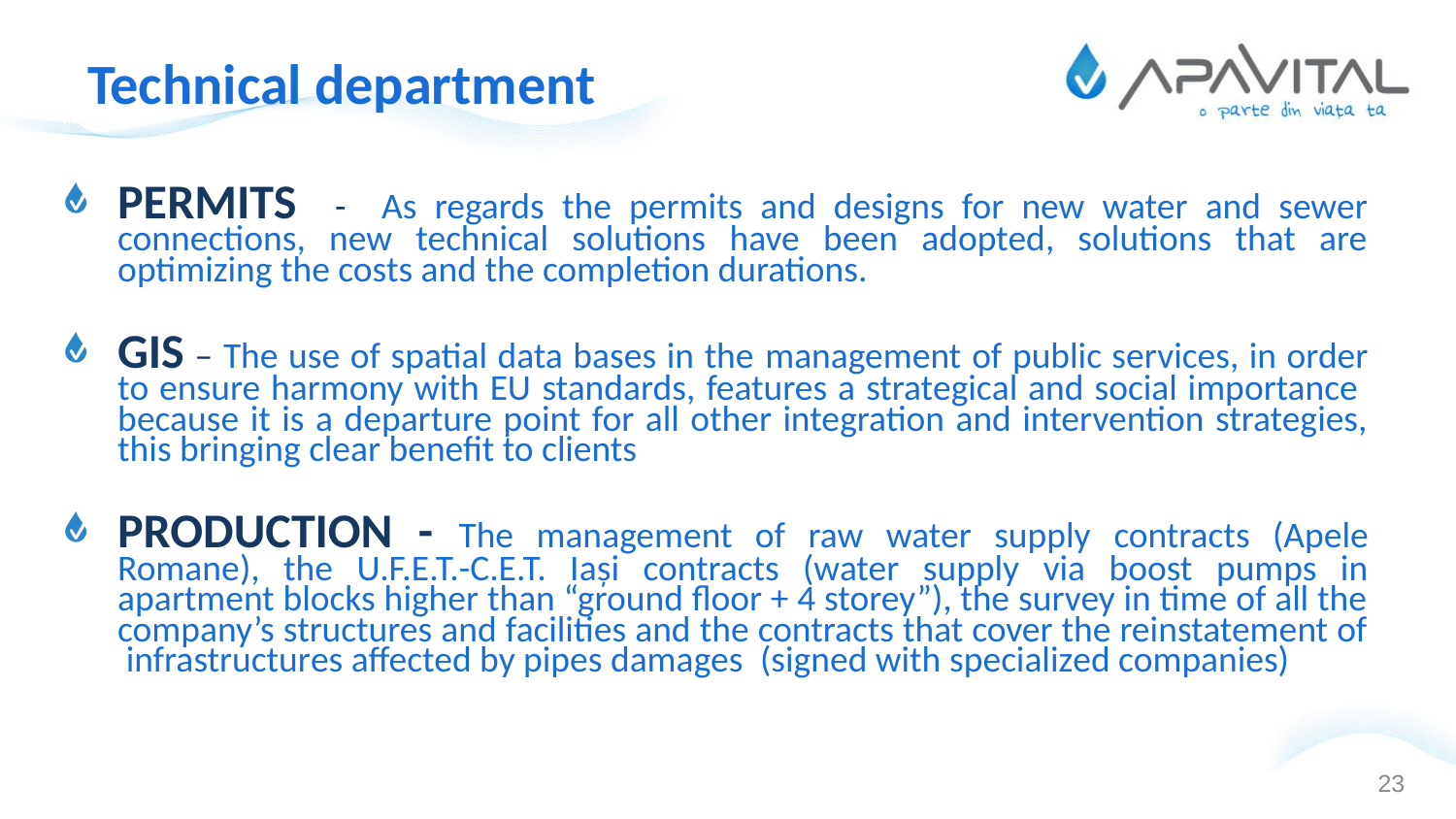

# Technical department
PERMITS  -  As regards the permits and designs for new water and sewer connections, new technical solutions have been adopted, solutions that are optimizing the costs and the completion durations.

GIS – The use of spatial data bases in the management of public services, in order to ensure harmony with EU standards, features a strategical and social importance  because it is a departure point for all other integration and intervention strategies, this bringing clear benefit to clients

PRODUCTION - The management of raw water supply contracts (Apele Romane), the U.F.E.T.-C.E.T. Iaşi contracts (water supply via boost pumps in apartment blocks higher than “ground floor + 4 storey”), the survey in time of all the company’s structures and facilities and the contracts that cover the reinstatement of  infrastructures affected by pipes damages  (signed with specialized companies)

23